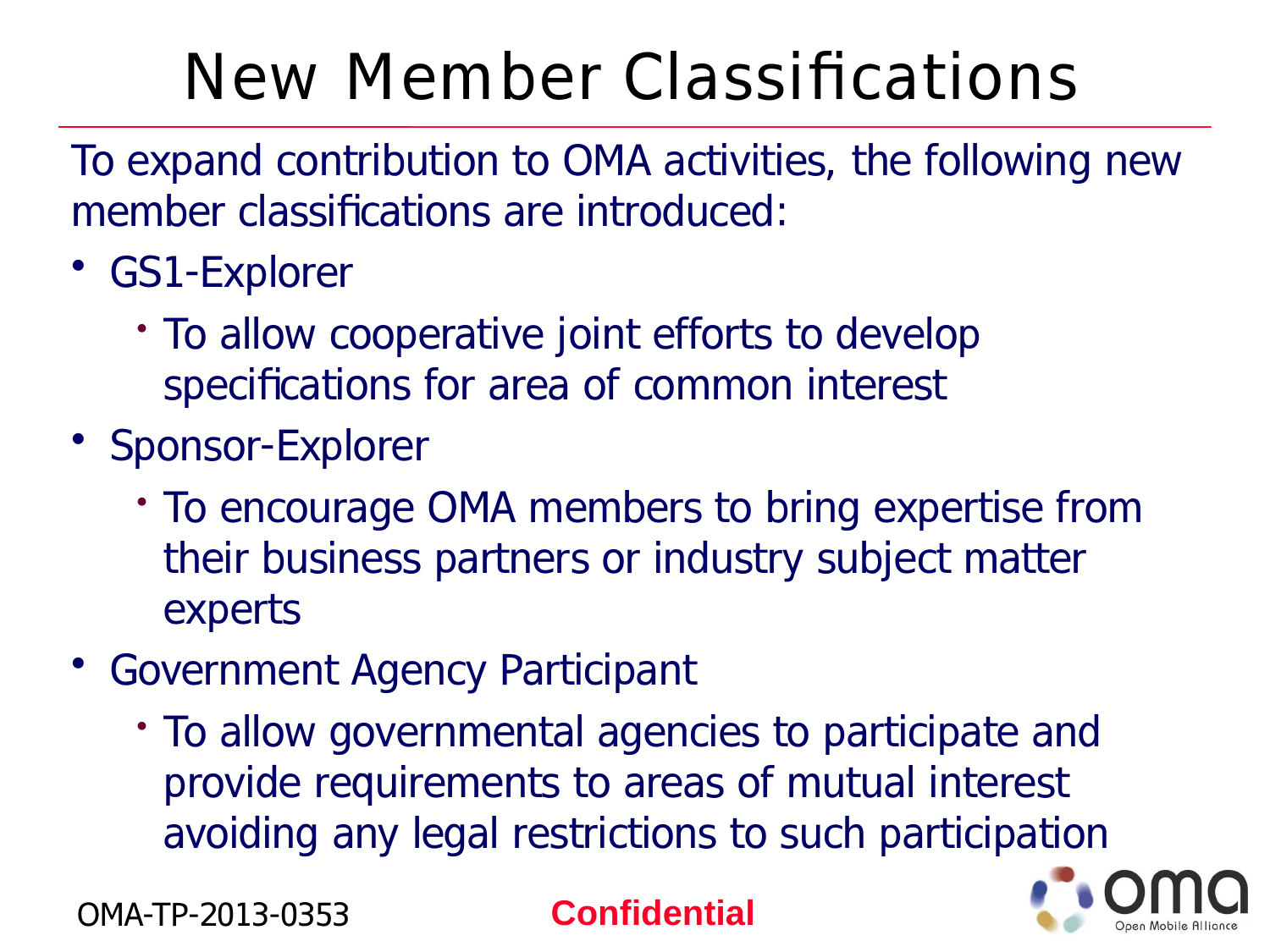

# New Member Classifications
To expand contribution to OMA activities, the following new member classifications are introduced:
GS1-Explorer
To allow cooperative joint efforts to develop specifications for area of common interest
Sponsor-Explorer
To encourage OMA members to bring expertise from their business partners or industry subject matter experts
Government Agency Participant
To allow governmental agencies to participate and provide requirements to areas of mutual interest avoiding any legal restrictions to such participation